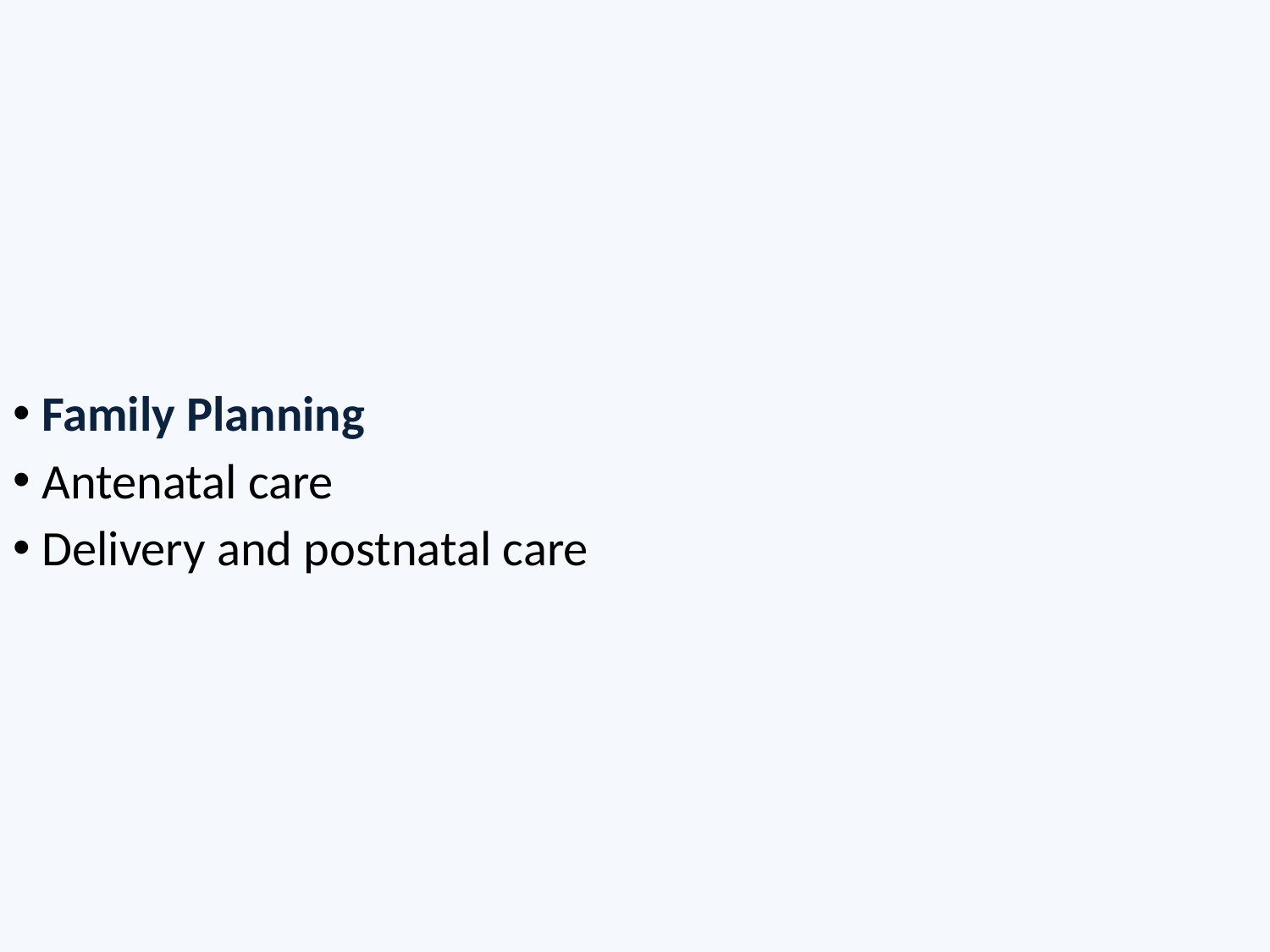

Family Planning
Antenatal care
Delivery and postnatal care